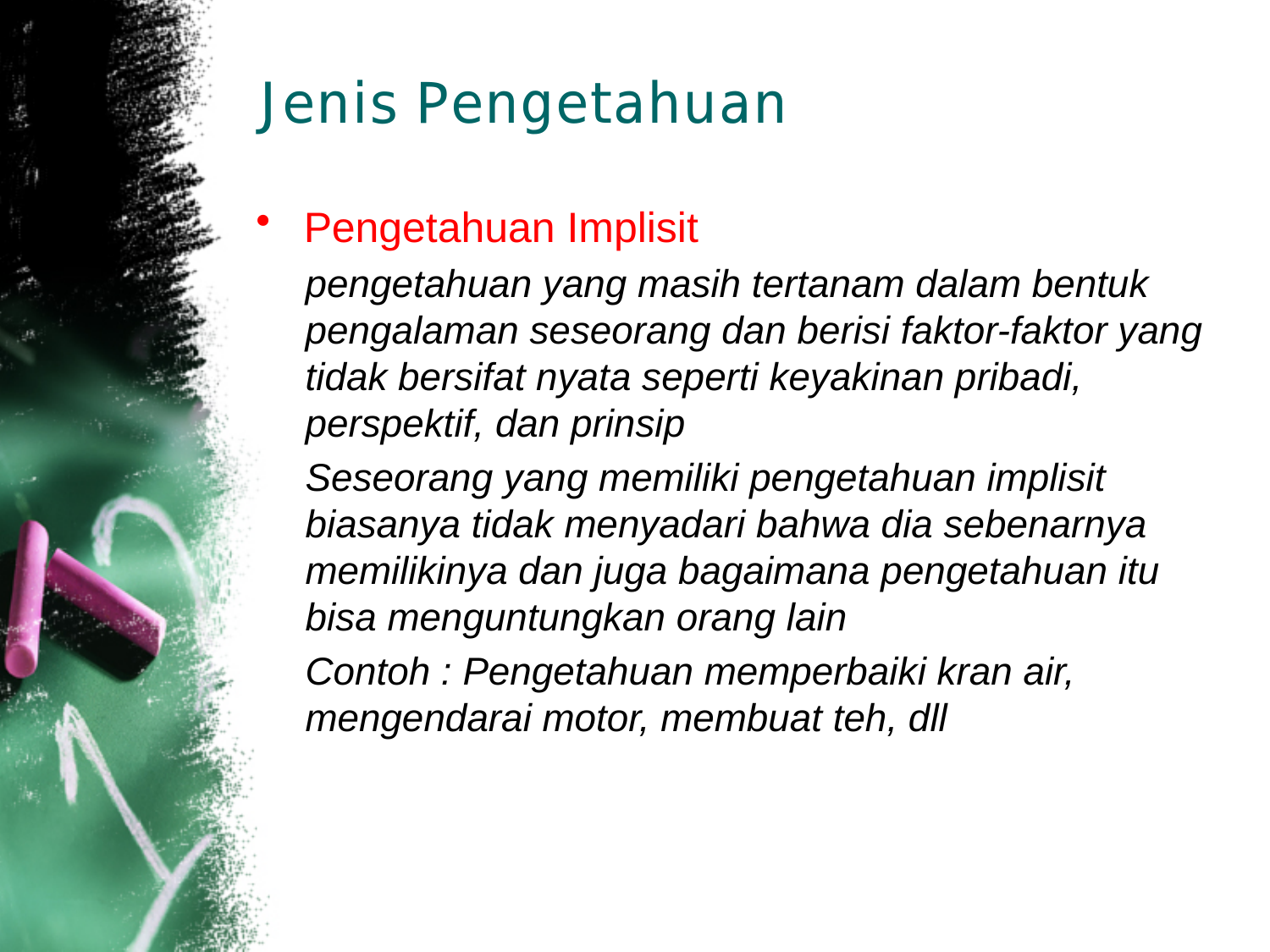

# Jenis Pengetahuan
Pengetahuan Implisit
pengetahuan yang masih tertanam dalam bentuk pengalaman seseorang dan berisi faktor-faktor yang tidak bersifat nyata seperti keyakinan pribadi, perspektif, dan prinsip
Seseorang yang memiliki pengetahuan implisit biasanya tidak menyadari bahwa dia sebenarnya memilikinya dan juga bagaimana pengetahuan itu bisa menguntungkan orang lain
Contoh : Pengetahuan memperbaiki kran air, mengendarai motor, membuat teh, dll